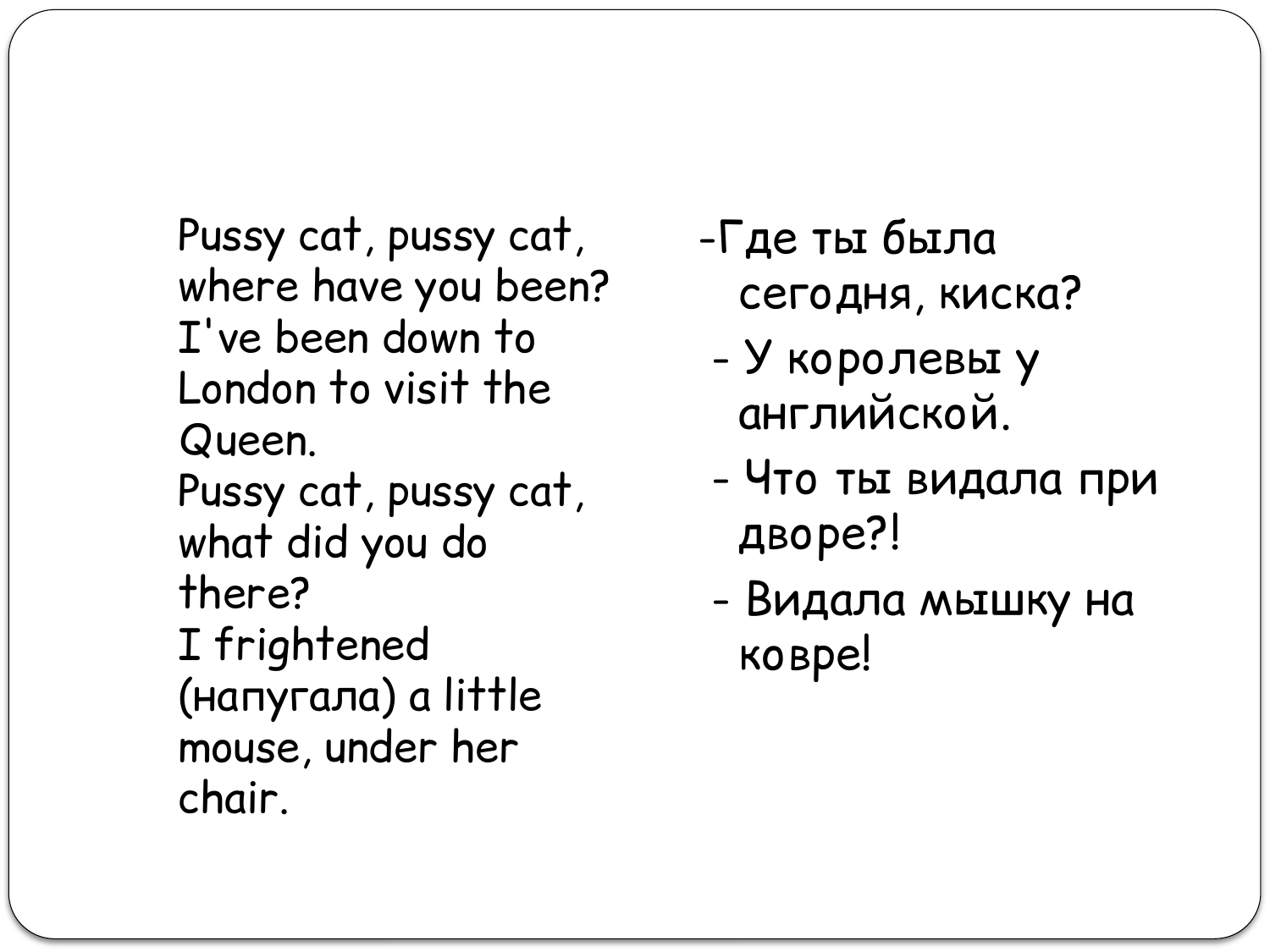

#
	Pussy cat, pussy cat, where have you been?
I've been down to London to visit the Queen.
Pussy cat, pussy cat, what did you do there?
I frightened (напугала) a little mouse, under her chair.
-Где ты была сегодня, киска?
 - У королевы у английской.
 - Что ты видала при дворе?!
 - Видала мышку на ковре!